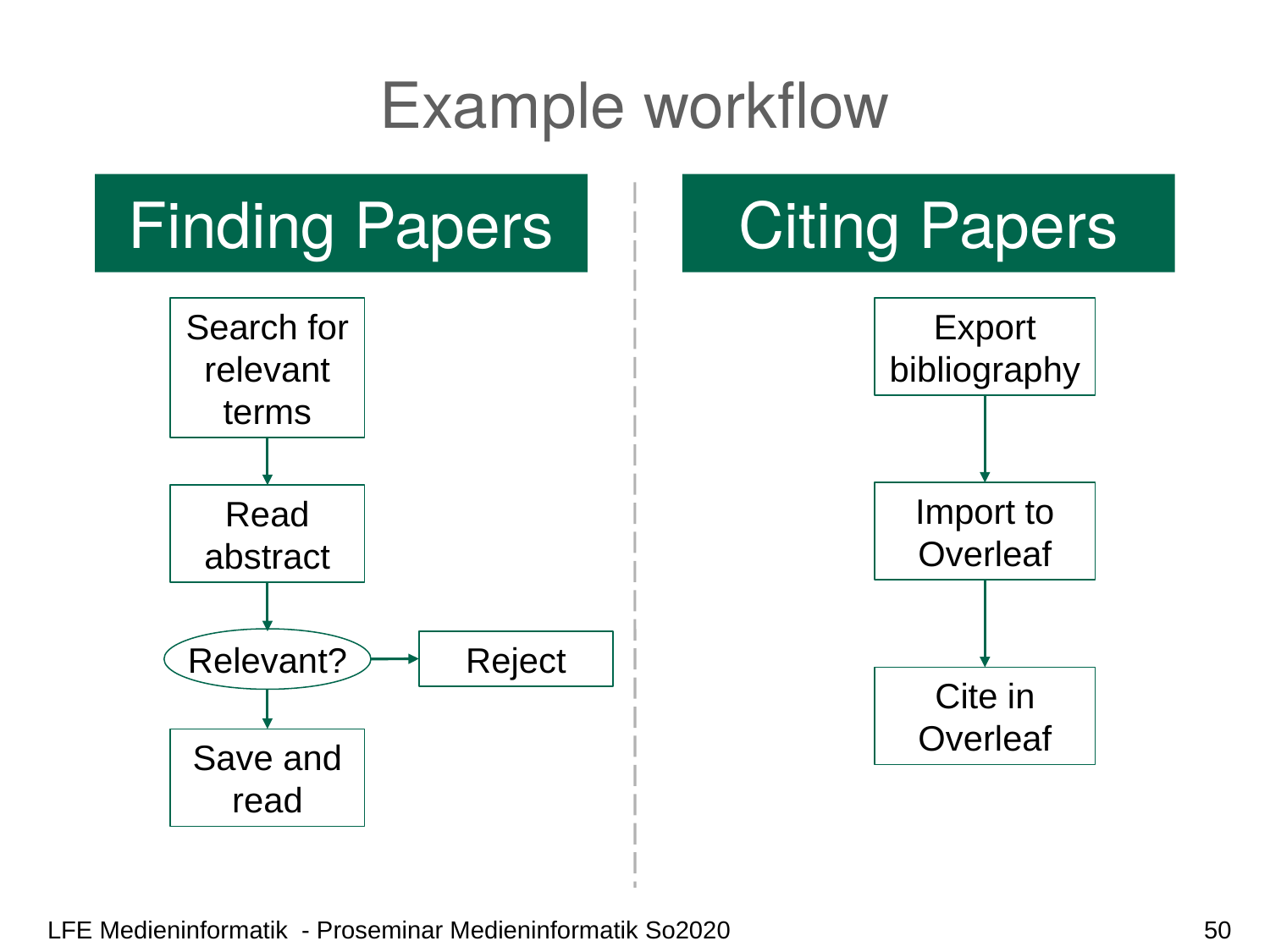

# Example workflow
Finding Papers
Citing Papers
Search for relevant terms
Export bibliography
Import to Overleaf
Read abstract

Relevant?
Reject
Cite in Overleaf
Save and read
50